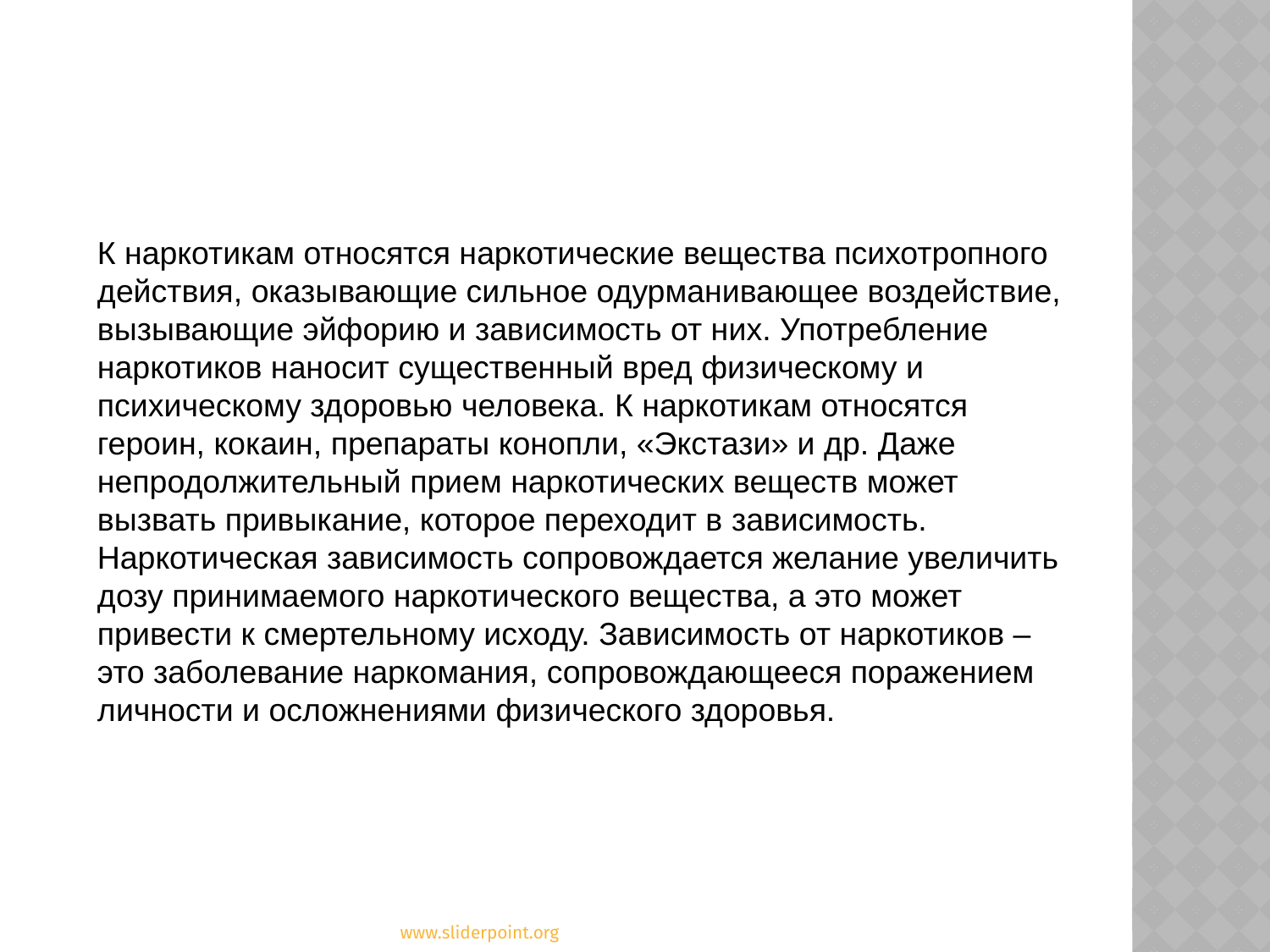

К наркотикам относятся наркотические вещества психотропного действия, оказывающие сильное одурманивающее воздействие, вызывающие эйфорию и зависимость от них. Употребление наркотиков наносит существенный вред физическому и психическому здоровью человека. К наркотикам относятся героин, кокаин, препараты конопли, «Экстази» и др. Даже непродолжительный прием наркотических веществ может вызвать привыкание, которое переходит в зависимость. Наркотическая зависимость сопровождается желание увеличить дозу принимаемого наркотического вещества, а это может привести к смертельному исходу. Зависимость от наркотиков – это заболевание наркомания, сопровождающееся поражением личности и осложнениями физического здоровья.
www.sliderpoint.org